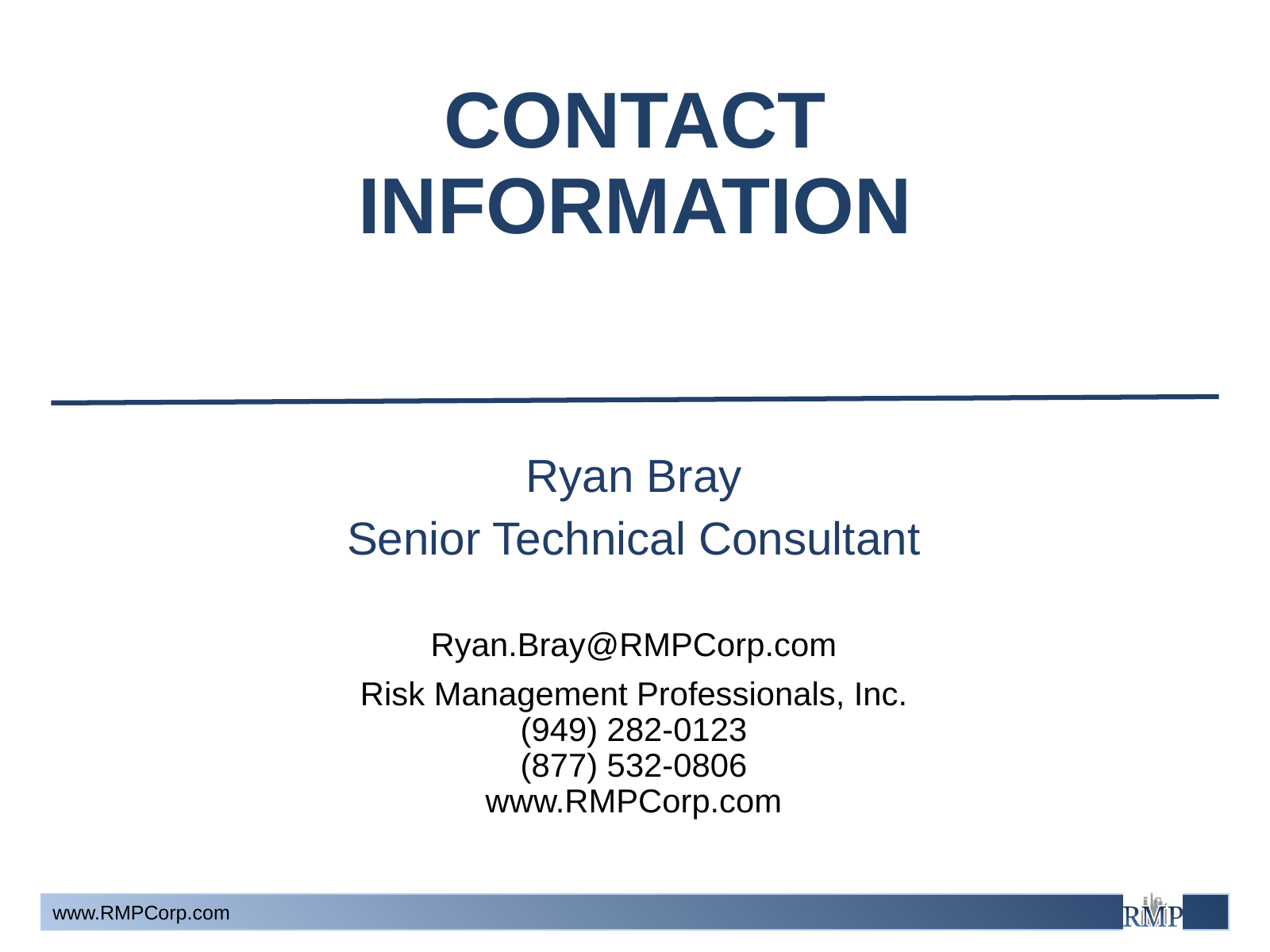

# Contact Information
Ryan Bray
Senior Technical Consultant
Ryan.Bray@RMPCorp.com
Risk Management Professionals, Inc.
(949) 282-0123
(877) 532-0806
www.RMPCorp.com